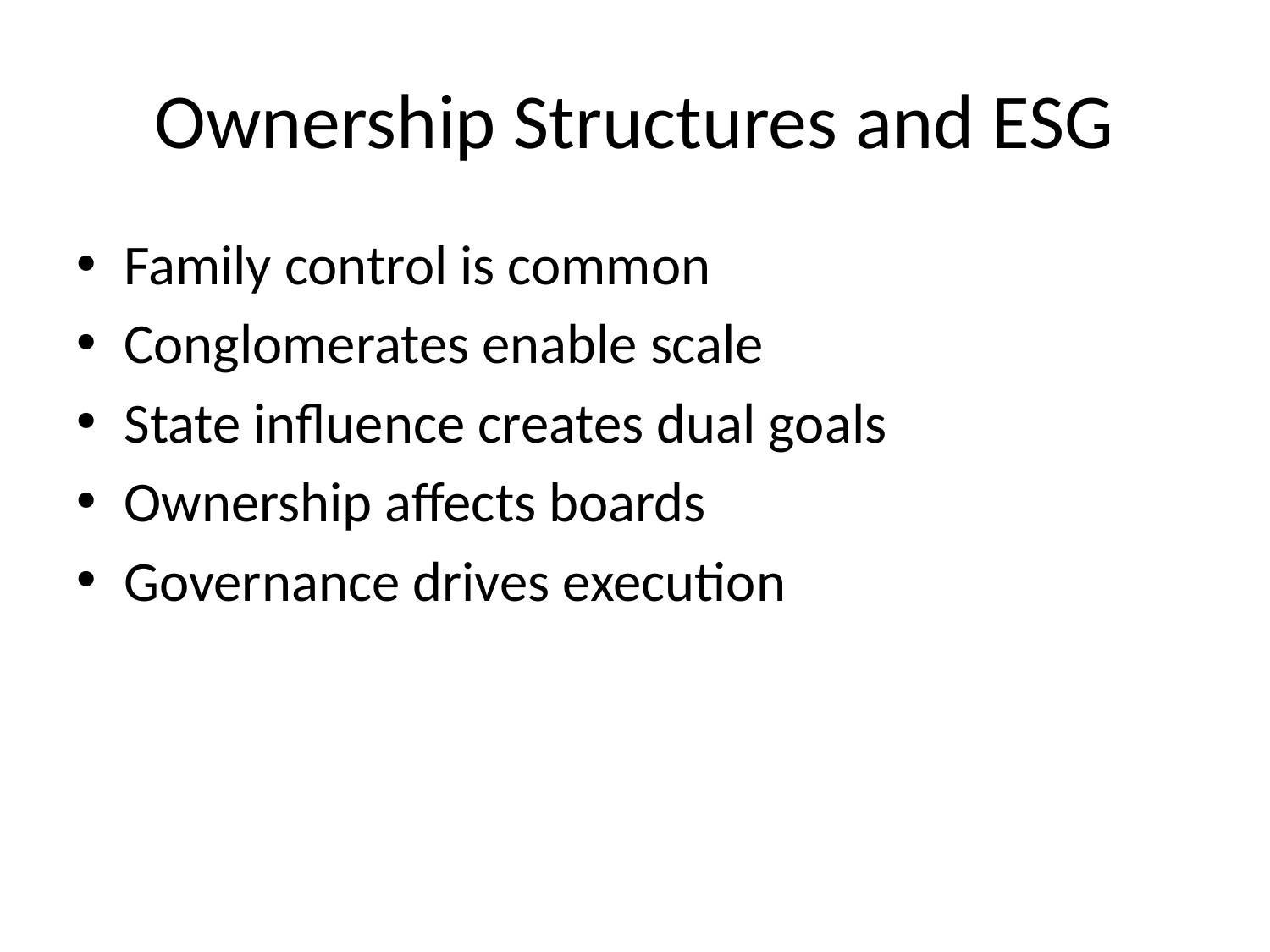

# Ownership Structures and ESG
Family control is common
Conglomerates enable scale
State influence creates dual goals
Ownership affects boards
Governance drives execution